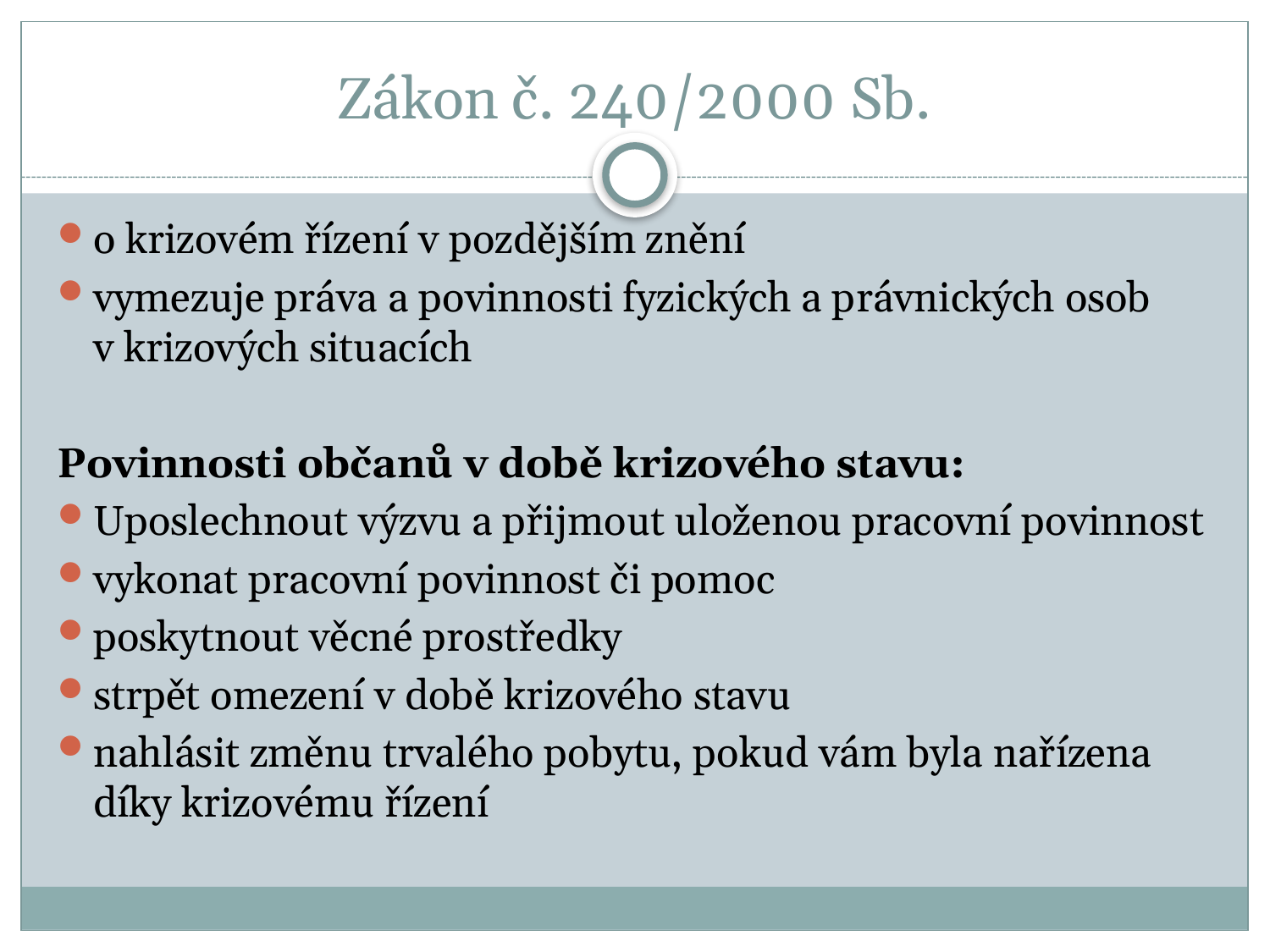

# Zákon č. 240/2000 Sb.
o krizovém řízení v pozdějším znění
vymezuje práva a povinnosti fyzických a právnických osob v krizových situacích

Povinnosti občanů v době krizového stavu:
Uposlechnout výzvu a přijmout uloženou pracovní povinnost
vykonat pracovní povinnost či pomoc
poskytnout věcné prostředky
strpět omezení v době krizového stavu
nahlásit změnu trvalého pobytu, pokud vám byla nařízena díky krizovému řízení